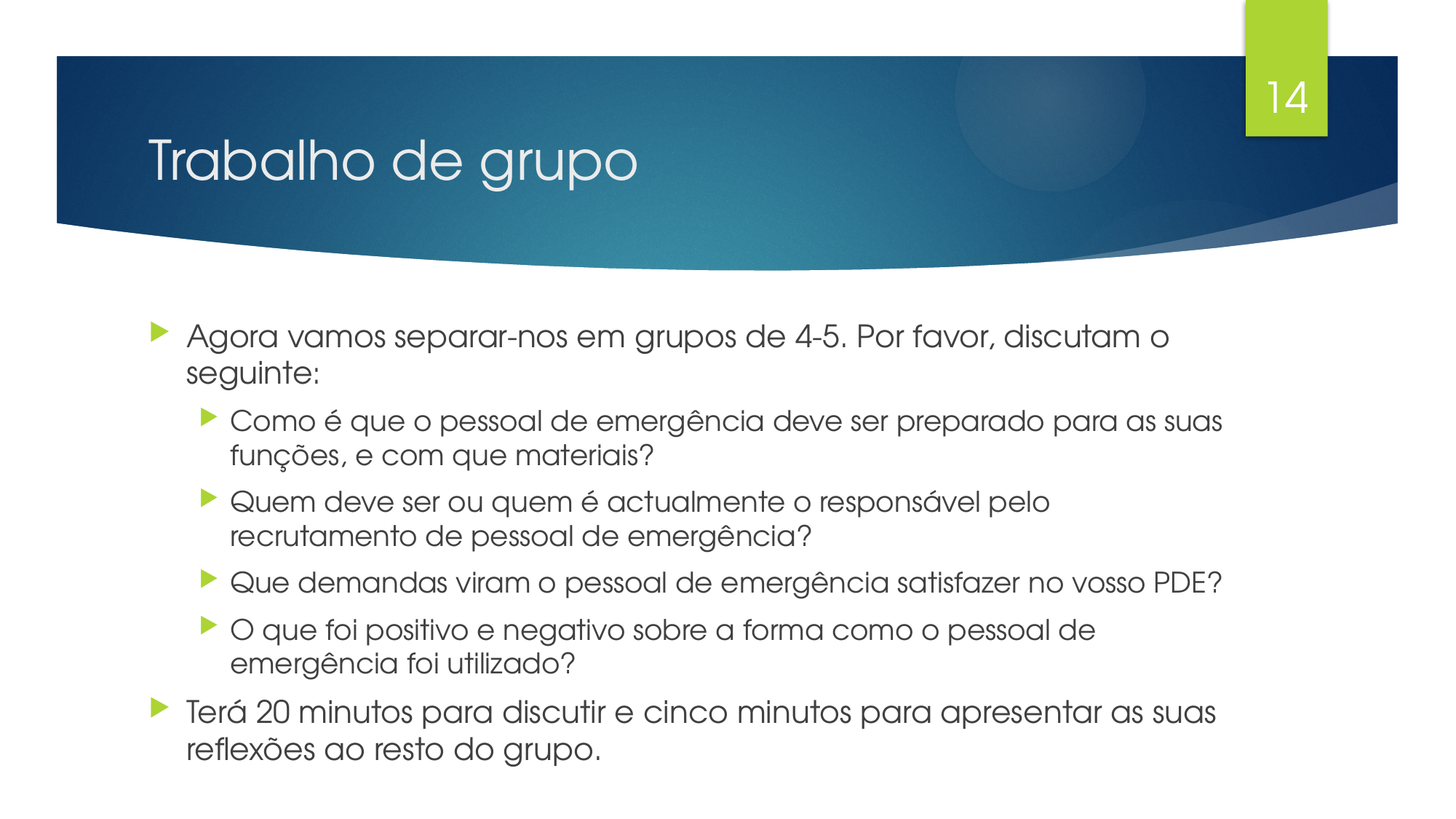

14
# Trabalho de grupo
Agora vamos separar-nos em grupos de 4-5. Por favor, discutam o seguinte:
Como é que o pessoal de emergência deve ser preparado para as suas funções, e com que materiais?
Quem deve ser ou quem é actualmente o responsável pelo recrutamento de pessoal de emergência?
Que demandas viram o pessoal de emergência satisfazer no vosso PDE?
O que foi positivo e negativo sobre a forma como o pessoal de emergência foi utilizado?
Terá 20 minutos para discutir e cinco minutos para apresentar as suas reflexões ao resto do grupo.